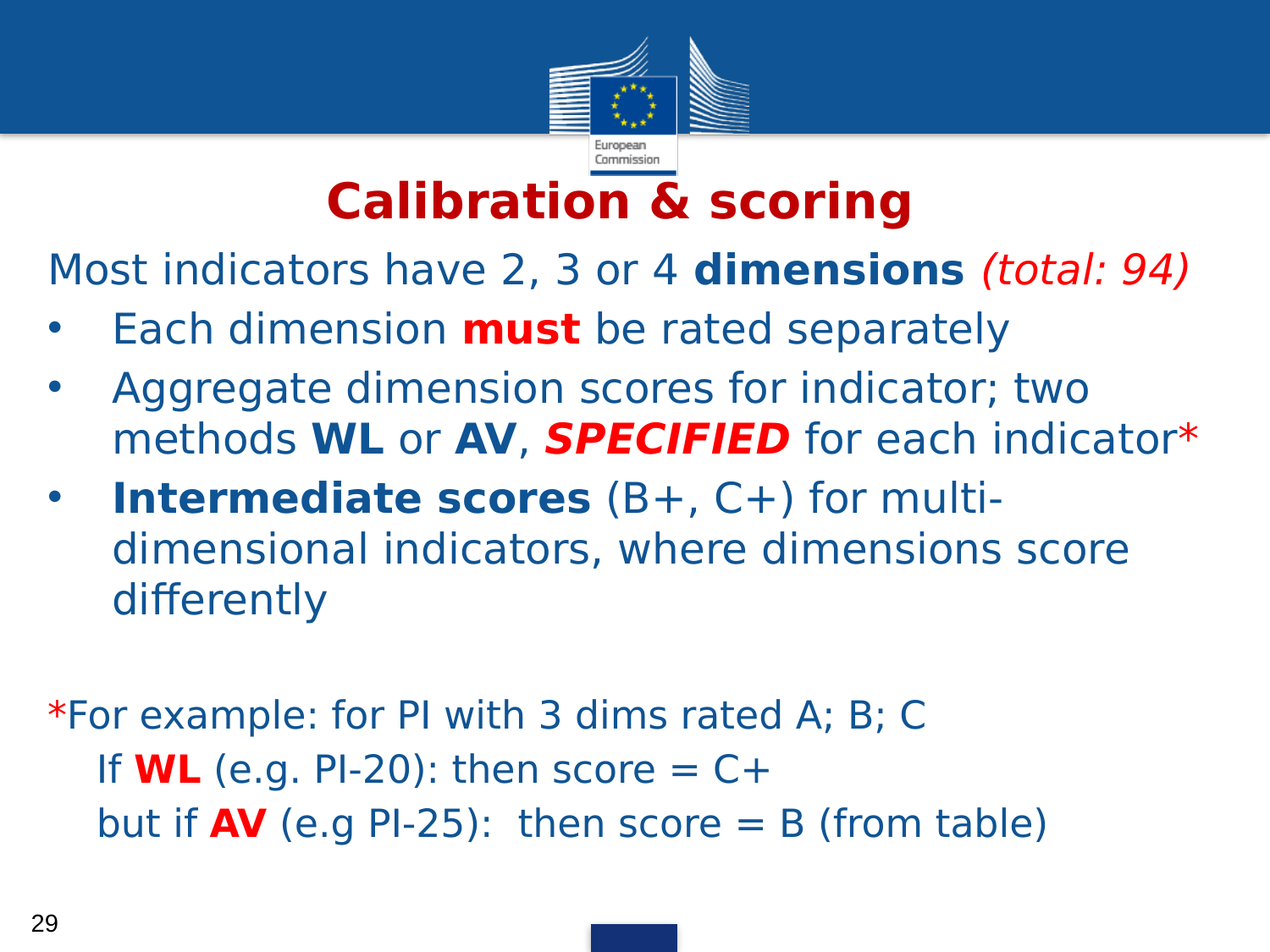

Calibration & scoring
Most indicators have 2, 3 or 4 dimensions (total: 94)
Each dimension must be rated separately
Aggregate dimension scores for indicator; two methods WL or AV, SPECIFIED for each indicator*
Intermediate scores (B+, C+) for multi-dimensional indicators, where dimensions score differently

*For example: for PI with 3 dims rated A; B; C
    If WL (e.g. PI-20): then score = C+
    but if AV (e.g PI-25):  then score = B (from table)

29